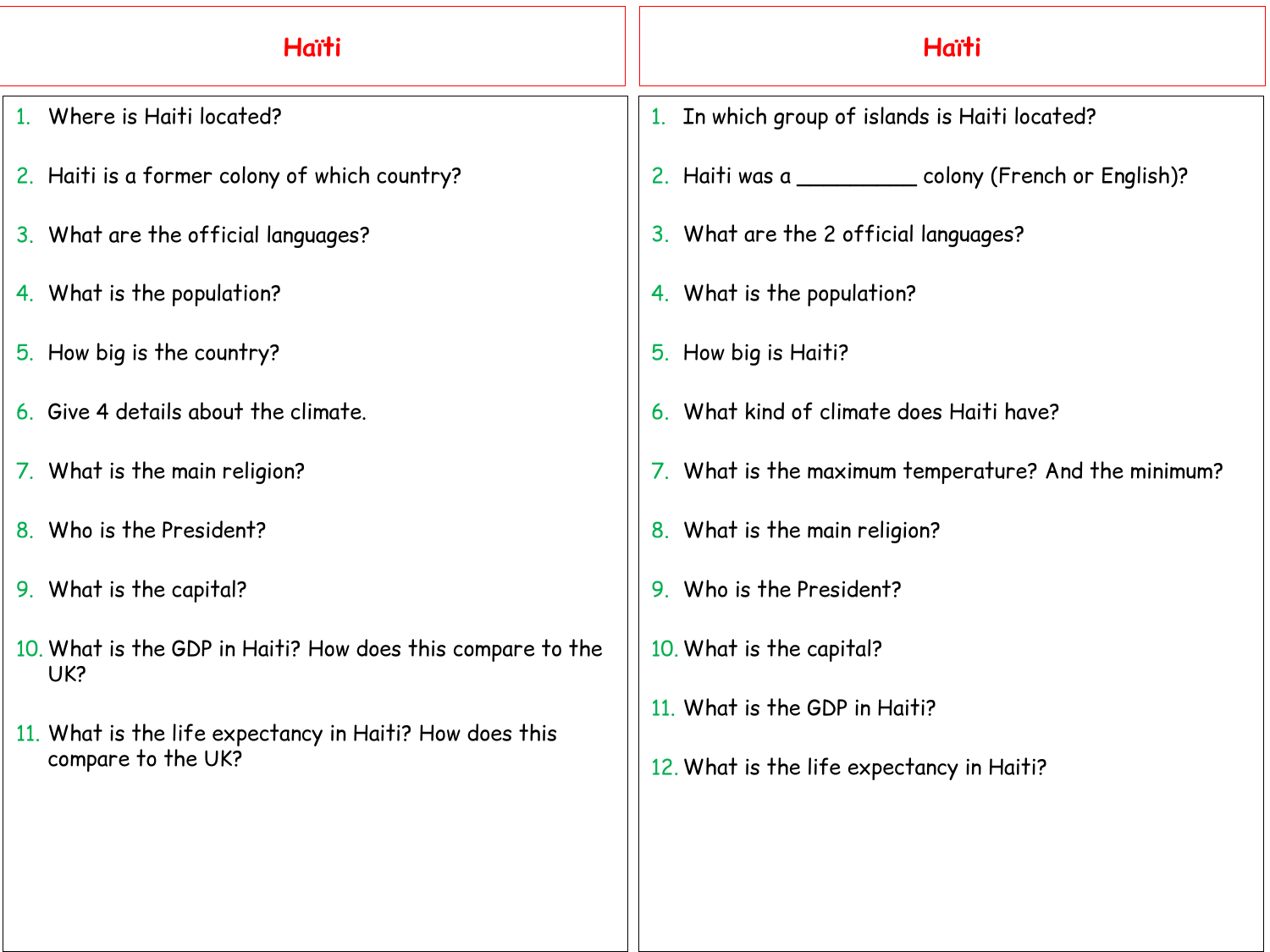

Haïti

Haïti

Where is Haiti located?

Haiti is a former colony of which country?

What are the official languages?

What is the population?

How big is the country?

Give 4 details about the climate.

What is the main religion?

Who is the President?

What is the capital?

What is the GDP in Haiti? How does this compare to the UK?

What is the life expectancy in Haiti? How does this compare to the UK?

In which group of islands is Haiti located?

Haiti was a _________ colony (French or English)?

What are the 2 official languages?

What is the population?

How big is Haiti?

What kind of climate does Haiti have?

What is the maximum temperature? And the minimum?

What is the main religion?

Who is the President?

What is the capital?

What is the GDP in Haiti?

What is the life expectancy in Haiti?